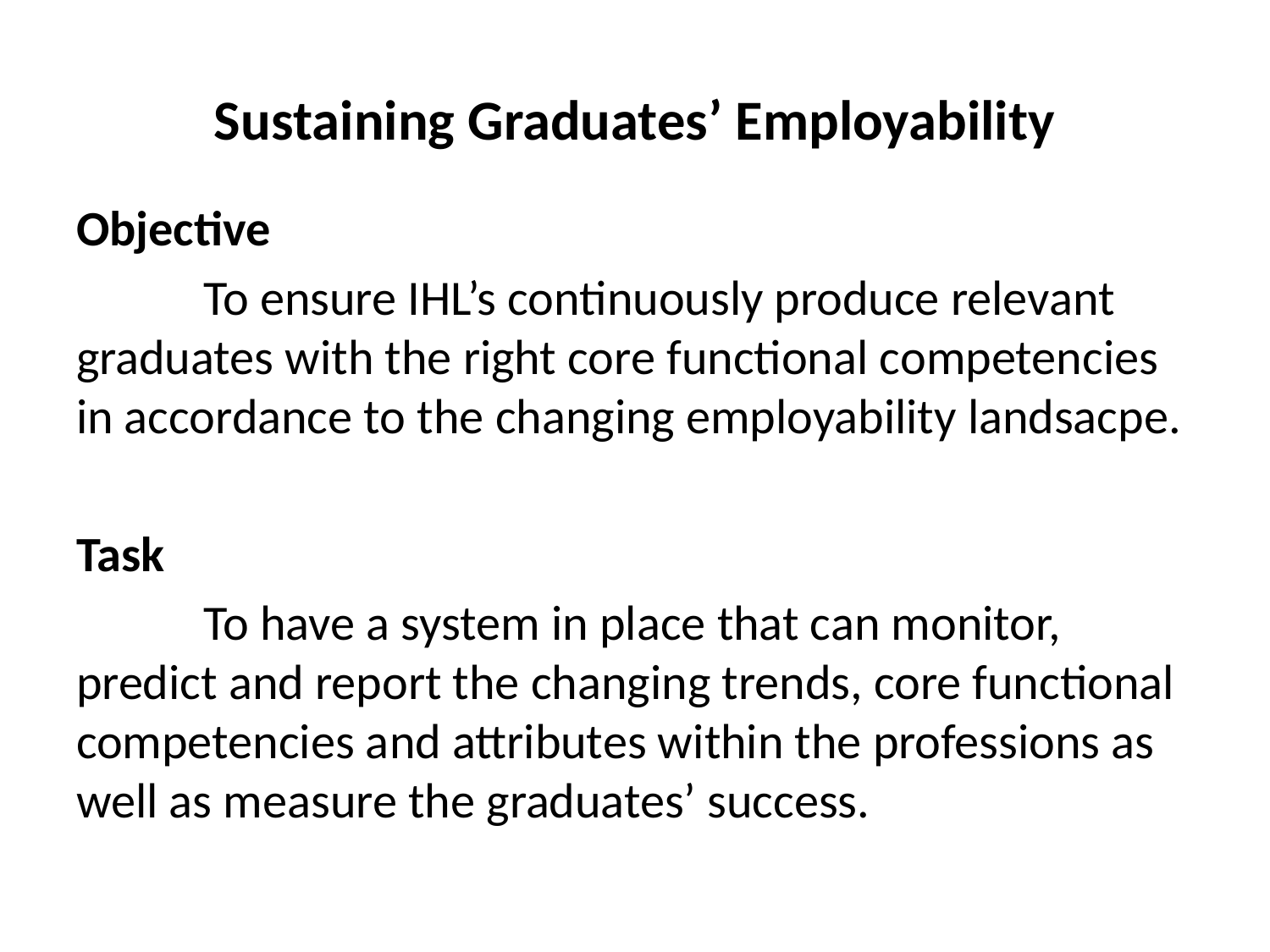

# Sustaining Graduates’ Employability
Objective
	To ensure IHL’s continuously produce relevant graduates with the right core functional competencies in accordance to the changing employability landsacpe.

Task
	To have a system in place that can monitor, predict and report the changing trends, core functional competencies and attributes within the professions as well as measure the graduates’ success.